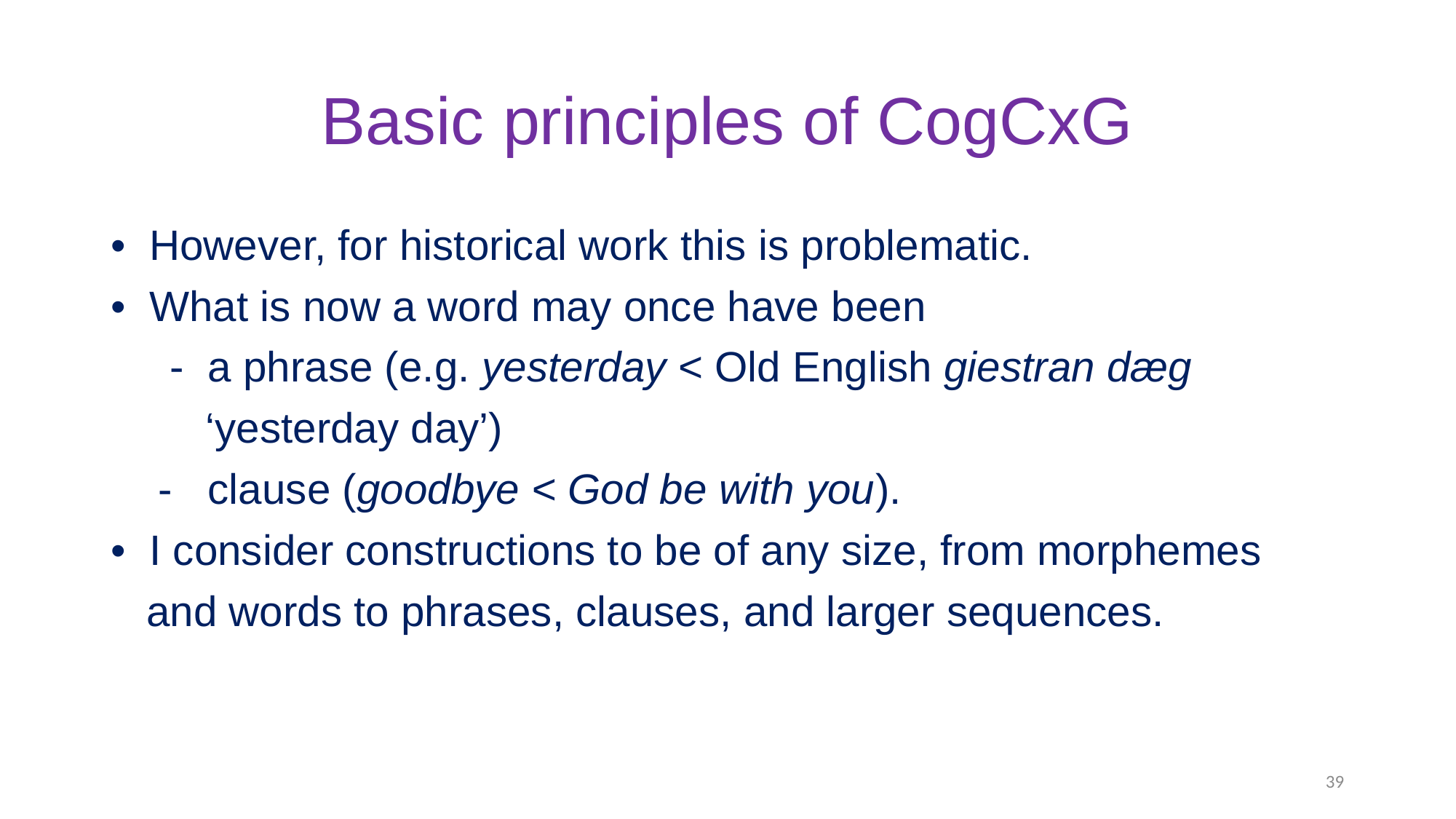

# Basic principles of CogCxG
•  However, for historical work this is problematic.
•  What is now a word may once have been
     -  a phrase (e.g. yesterday < Old English giestran dæg
        ‘yesterday day’)
    -   clause (goodbye < God be with you).
•  I consider constructions to be of any size, from morphemes
   and words to phrases, clauses, and larger sequences.

39